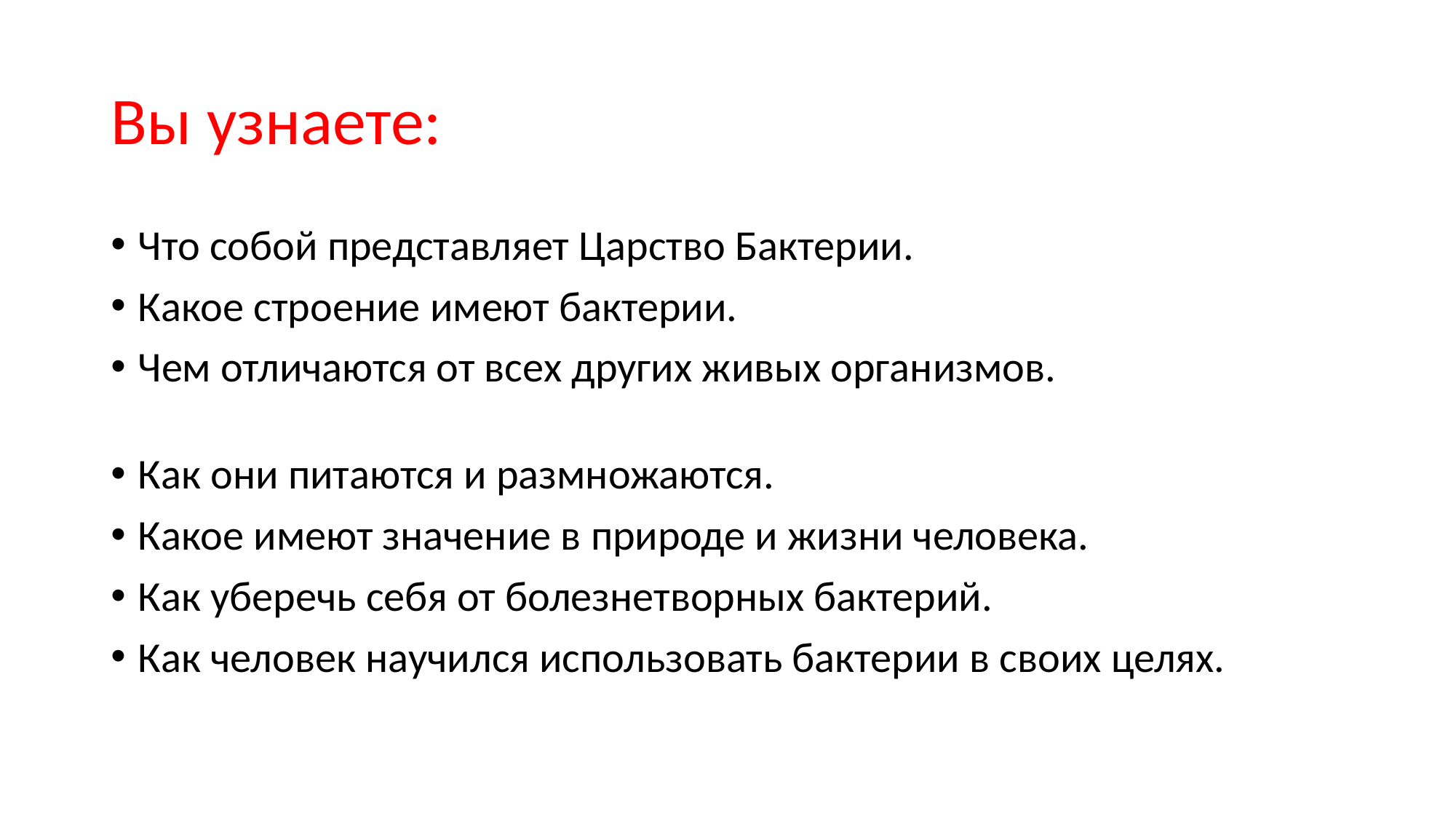

# Вы узнаете:
Что собой представляет Царство Бактерии.
Какое строение имеют бактерии.
Чем отличаются от всех других живых организмов.
Как они питаются и размножаются.
Какое имеют значение в природе и жизни человека.
Как уберечь себя от болезнетворных бактерий.
Как человек научился использовать бактерии в своих целях.